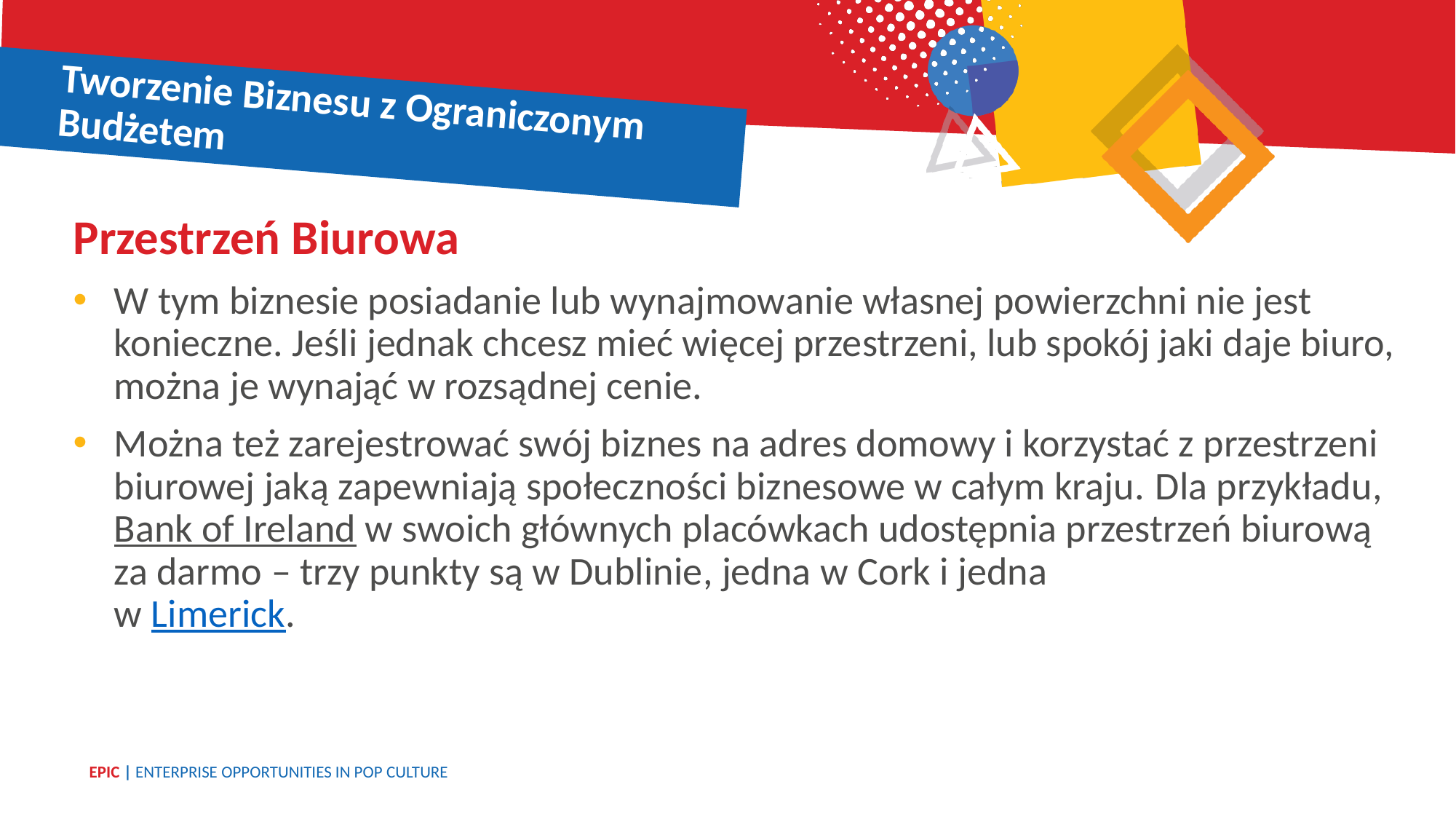

Tworzenie Biznesu z Ograniczonym Budżetem

Przestrzeń Biurowa
W tym biznesie posiadanie lub wynajmowanie własnej powierzchni nie jest konieczne. Jeśli jednak chcesz mieć więcej przestrzeni, lub spokój jaki daje biuro, można je wynająć w rozsądnej cenie.
Można też zarejestrować swój biznes na adres domowy i korzystać z przestrzeni biurowej jaką zapewniają społeczności biznesowe w całym kraju. Dla przykładu, Bank of Ireland w swoich głównych placówkach udostępnia przestrzeń biurową za darmo – trzy punkty są w Dublinie, jedna w Cork i jedna
w Limerick.